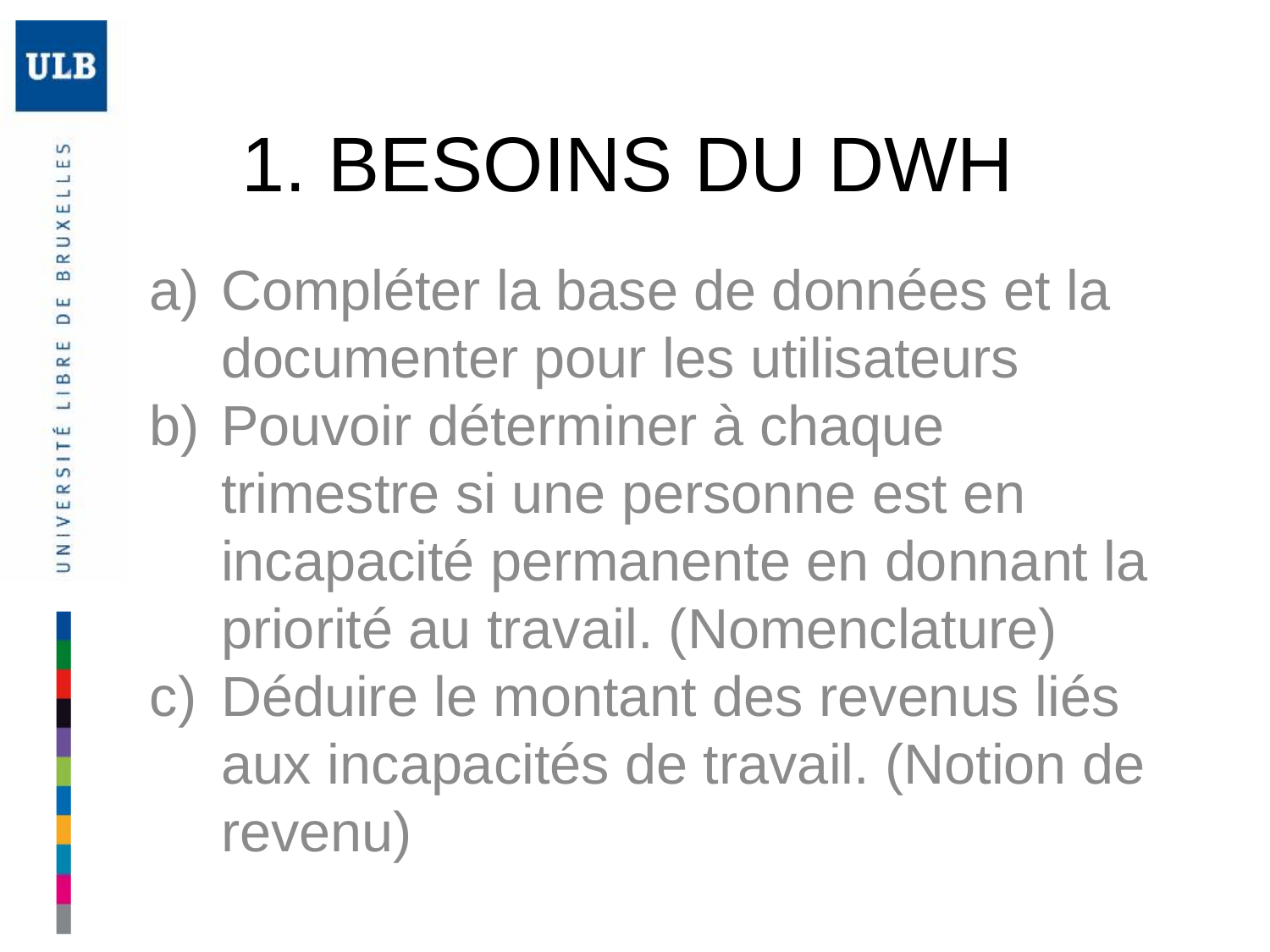

# 1. BESOINS DU DWH
Compléter la base de données et la documenter pour les utilisateurs
Pouvoir déterminer à chaque trimestre si une personne est en incapacité permanente en donnant la priorité au travail. (Nomenclature)
Déduire le montant des revenus liés aux incapacités de travail. (Notion de revenu)